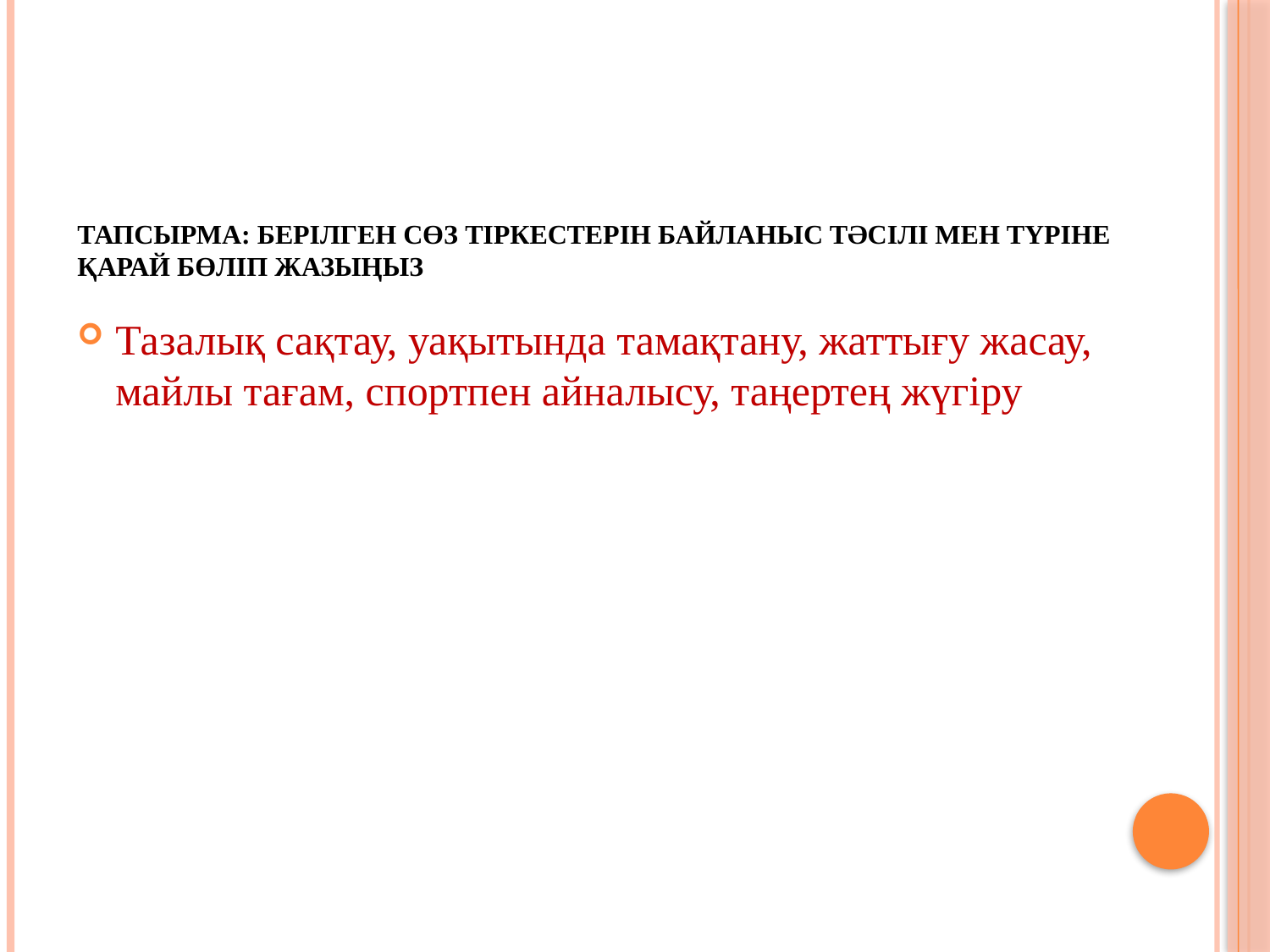

# Тапсырма: Берілген сөз тіркестерін байланыс тәсілі мен түріне қарай бөліп жазыңыз
Тазалық сақтау, уақытында тамақтану, жаттығу жасау, майлы тағам, спортпен айналысу, таңертең жүгіру